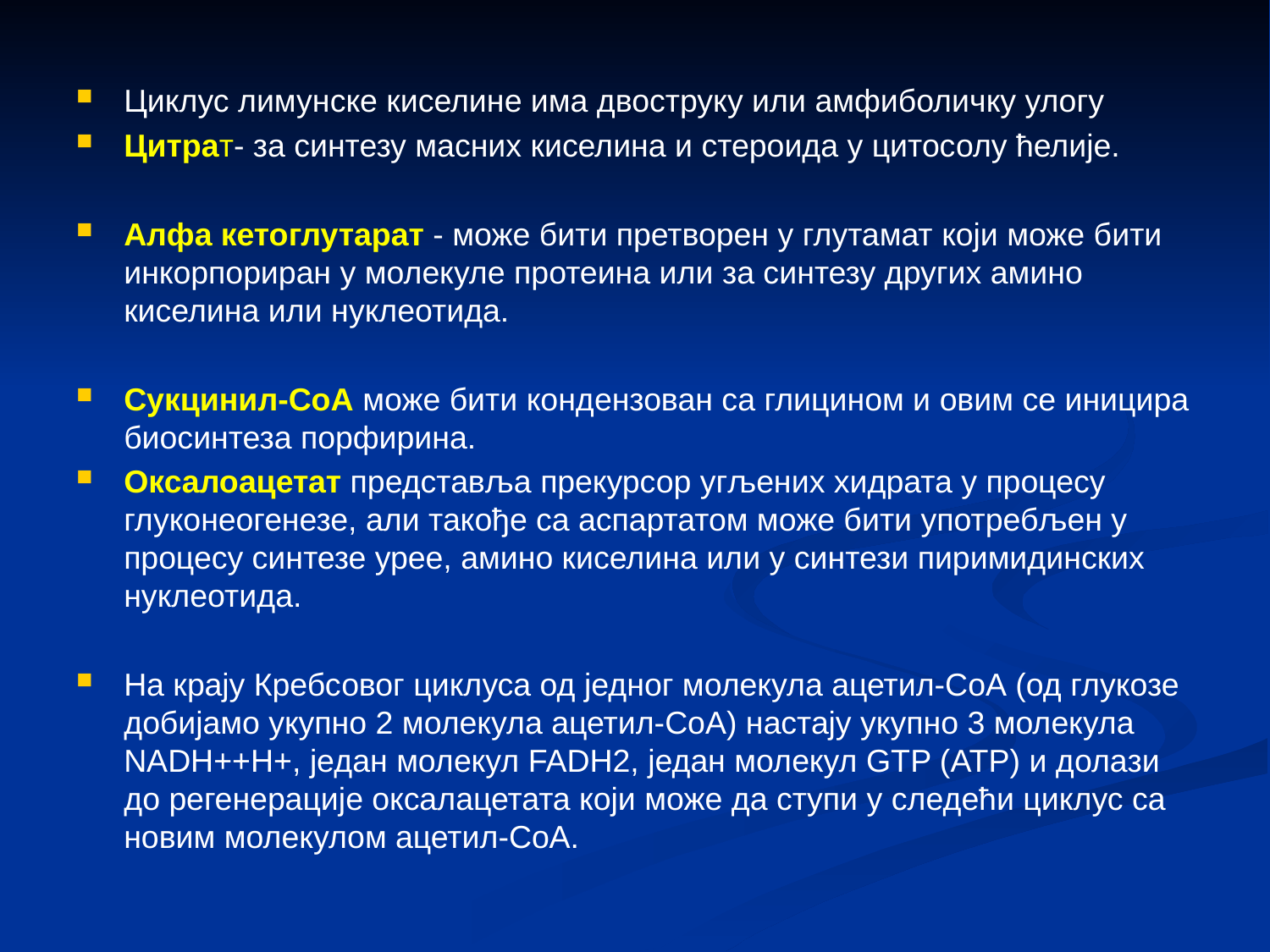

Циклус лимунске киселине има двоструку или амфиболичку улогу
Цитрат- за синтезу масних киселина и стероида у цитосолу ћелије.

Алфа кетоглутарат - може бити претворен у глутамат који може бити инкорпориран у молекуле протеина или за синтезу других амино киселина или нуклеотида.

Сукцинил-СоА може бити кондензован са глицином и овим се иницира биосинтеза порфирина.
Оксалоацетат представља прекурсор угљених хидрата у процесу глуконеогенезе, али такође са аспартатом може бити употребљен у процесу синтезе урее, амино киселина или у синтези пиримидинских нуклеотида.

На крају Кребсовог циклуса од једног молекула ацетил-СоА (од глукозе добијамо укупно 2 молекула ацетил-СоА) настају укупно 3 молекула NADH++H+, један молекул FADH2, један молекул GTP (ATP) и долази до регенерације оксалацетата који може да ступи у следећи циклус са новим молекулом ацетил-СоА.